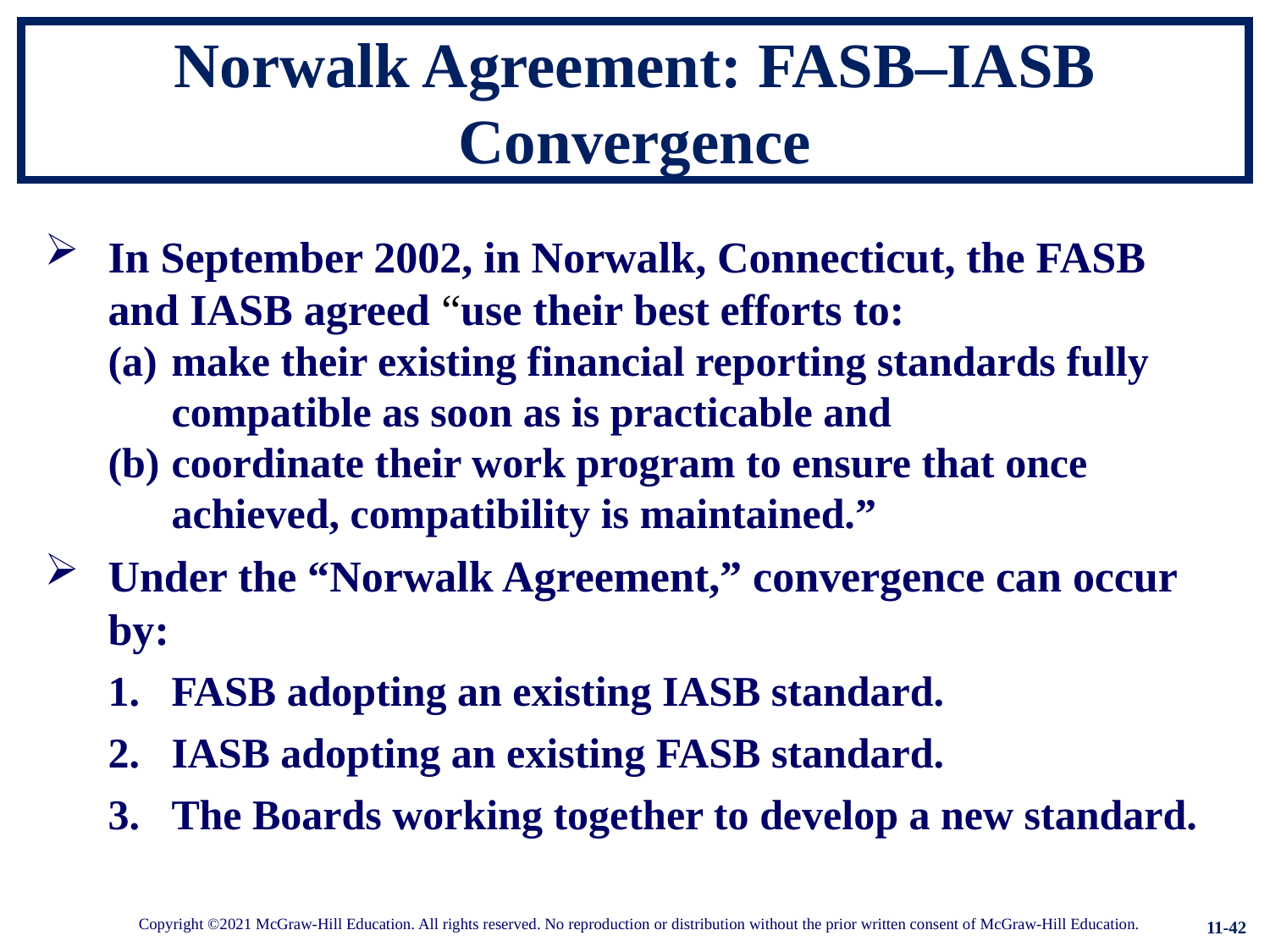

# Norwalk Agreement: FASB–IASB Convergence
In September 2002, in Norwalk, Connecticut, the FASB and IASB agreed “use their best efforts to:
make their existing financial reporting standards fully compatible as soon as is practicable and
coordinate their work program to ensure that once achieved, compatibility is maintained.”
Under the “Norwalk Agreement,” convergence can occur by:
FASB adopting an existing IASB standard.
IASB adopting an existing FASB standard.
The Boards working together to develop a new standard.
11-42
Copyright ©2021 McGraw-Hill Education. All rights reserved. No reproduction or distribution without the prior written consent of McGraw-Hill Education.